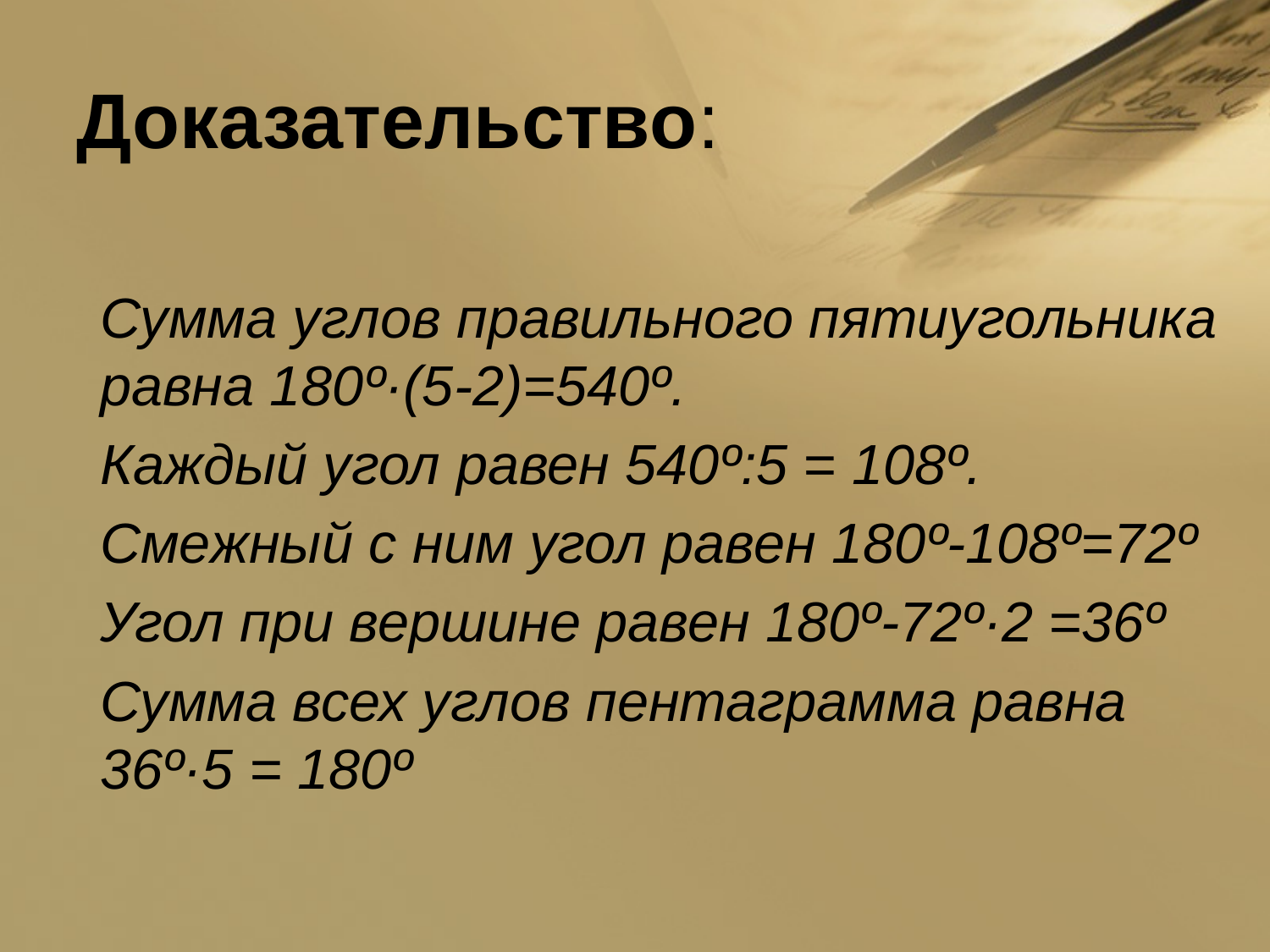

# Доказательство:
	Сумма углов правильного пятиугольника равна 180º·(5-2)=540º.
	Каждый угол равен 540º:5 = 108º.
	Смежный с ним угол равен 180º-108º=72º
	Угол при вершине равен 180º-72º·2 =36º
	Сумма всех углов пентаграмма равна 36º·5 = 180º